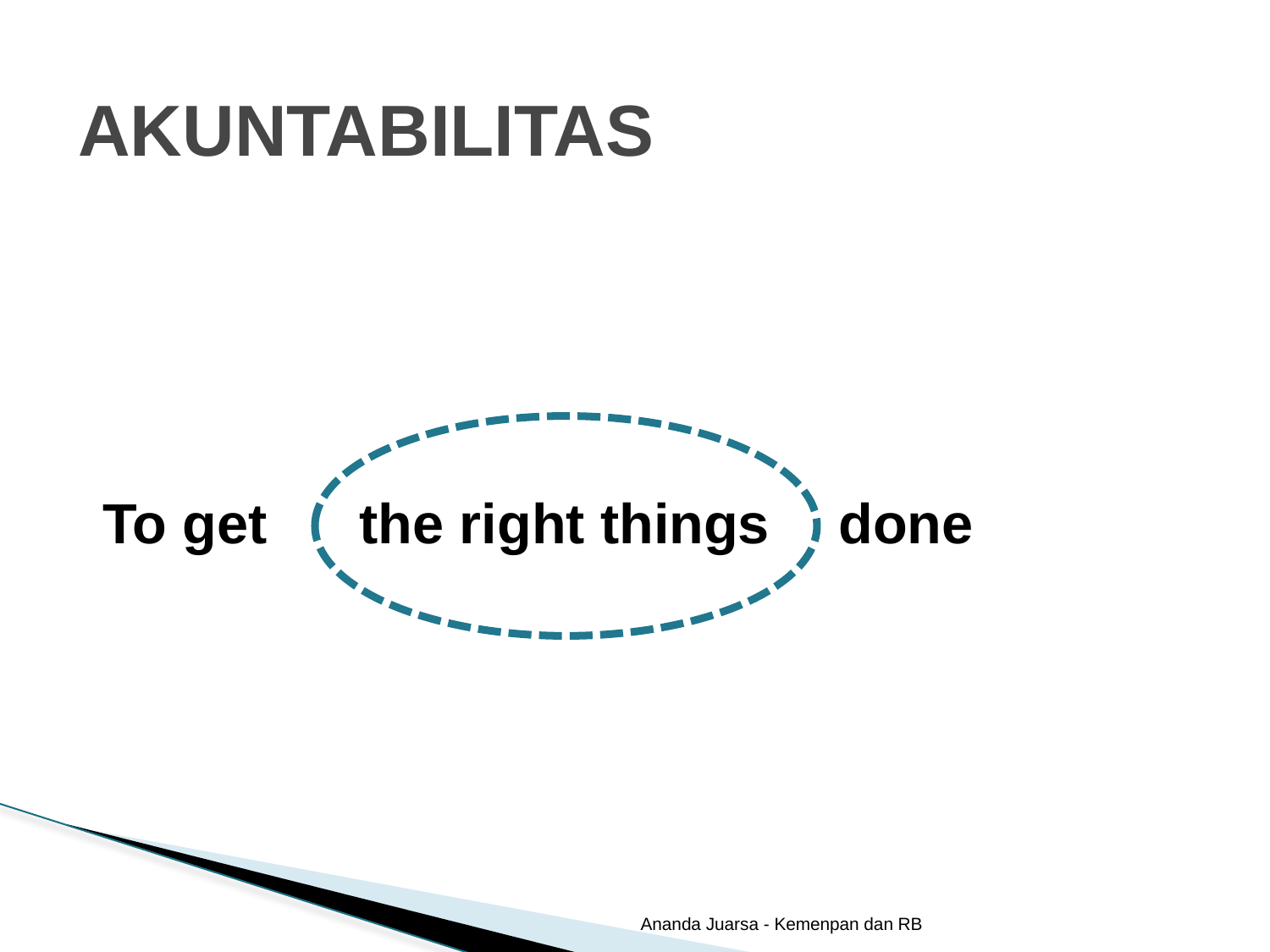

# AKUNTABILITAS

To get
the right things
done
Ananda Juarsa - Kemenpan dan RB